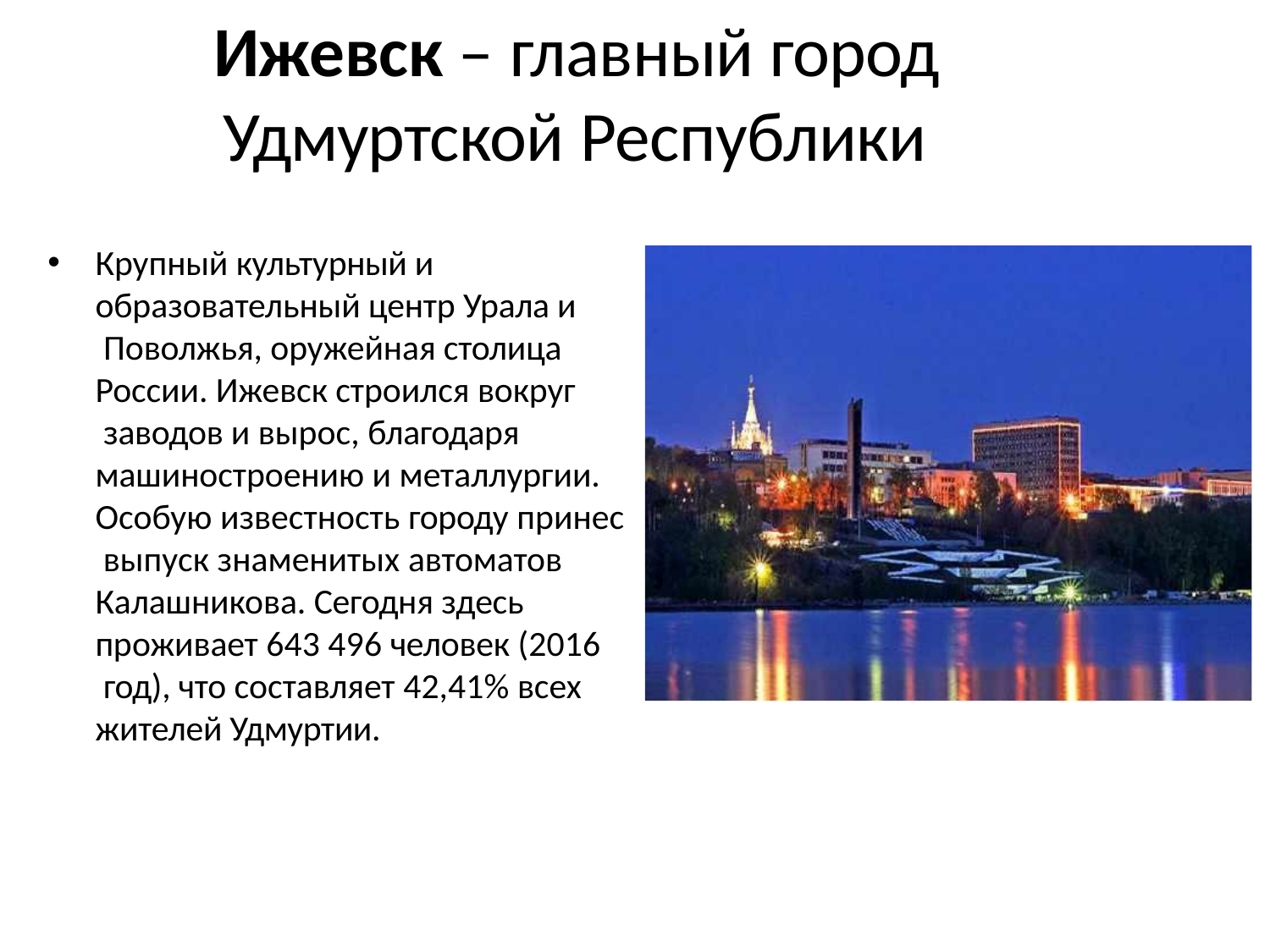

# Ижевск – главный город  Удмуртской Республики
Крупный культурный и  образовательный центр Урала и  Поволжья, оружейная столица  России. Ижевск строился вокруг  заводов и вырос, благодаря
машиностроению и металлургии.  Особую известность городу принес  выпуск знаменитых автоматов  Калашникова. Сегодня здесь
проживает 643 496 человек (2016  год), что составляет 42,41% всех  жителей Удмуртии.